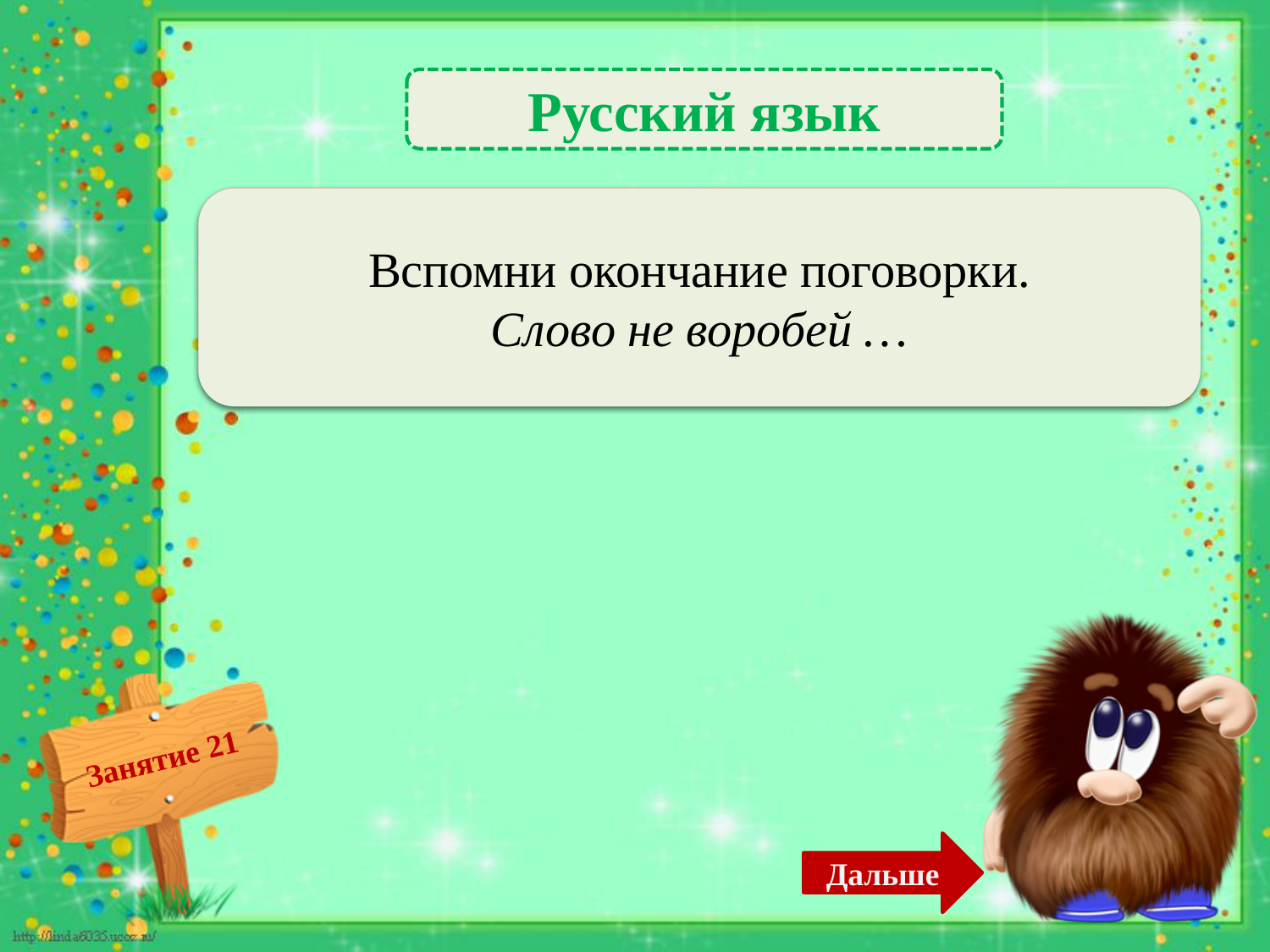

Русский язык
 … вылетит – не поймаешь. – 2б.
Вспомни окончание поговорки.
Слово не воробей …

Дальше